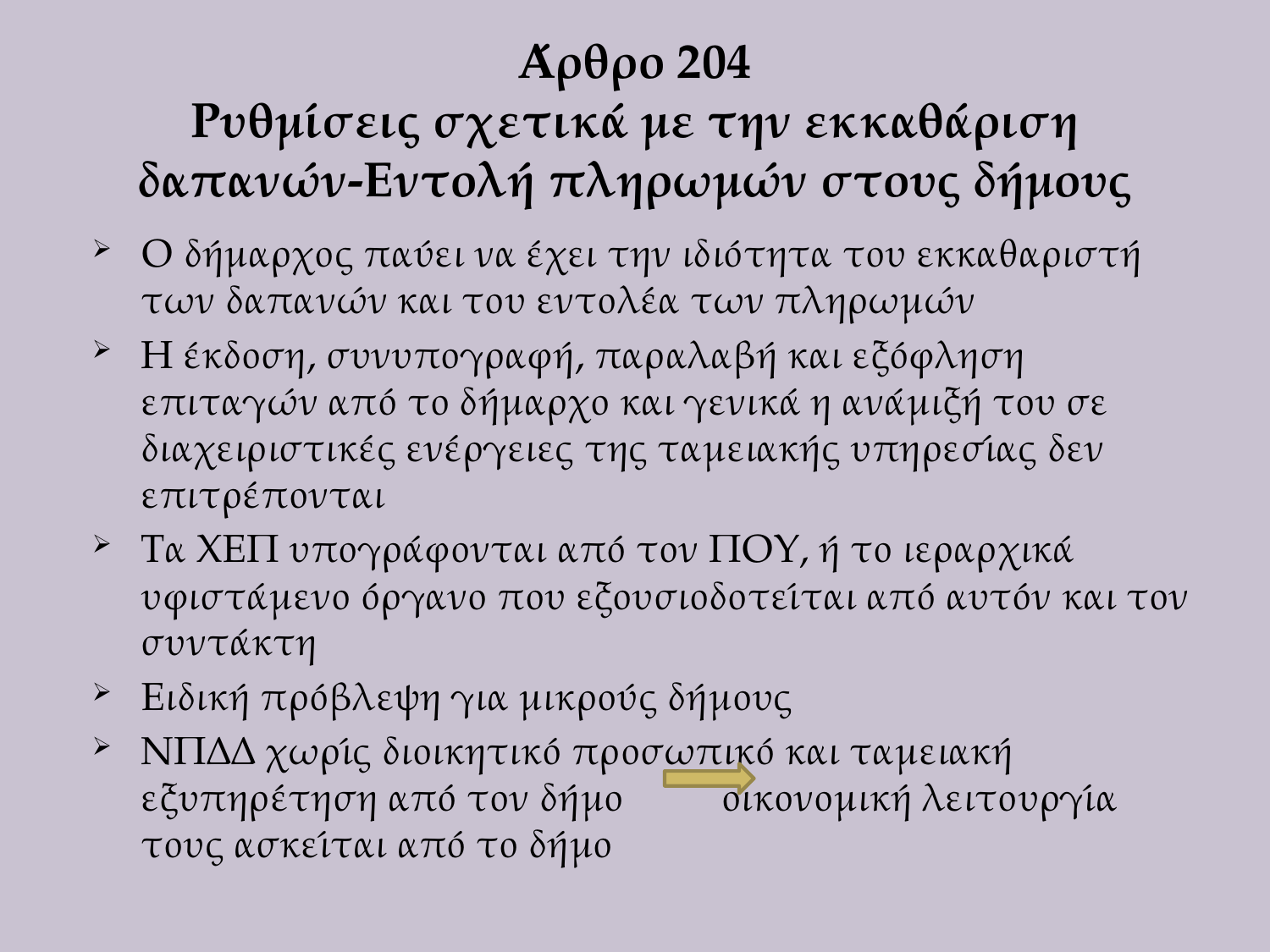

# Άρθρο 204 Ρυθμίσεις σχετικά με την εκκαθάριση δαπανών-Εντολή πληρωμών στους δήμους
Ο δήμαρχος παύει να έχει την ιδιότητα του εκκαθαριστή των δαπανών και του εντολέα των πληρωμών
Η έκδοση, συνυπογραφή, παραλαβή και εξόφληση επιταγών από το δήμαρχο και γενικά η ανάμιξή του σε διαχειριστικές ενέργειες της ταμειακής υπηρεσίας δεν επιτρέπονται
Τα ΧΕΠ υπογράφονται από τον ΠΟΥ, ή το ιεραρχικά υφιστάμενο όργανο που εξουσιοδοτείται από αυτόν και τον συντάκτη
Ειδική πρόβλεψη για μικρούς δήμους
ΝΠΔΔ χωρίς διοικητικό προσωπικό και ταμειακή εξυπηρέτηση από τον δήμο          οικονομική λειτουργία τους ασκείται από το δήμο